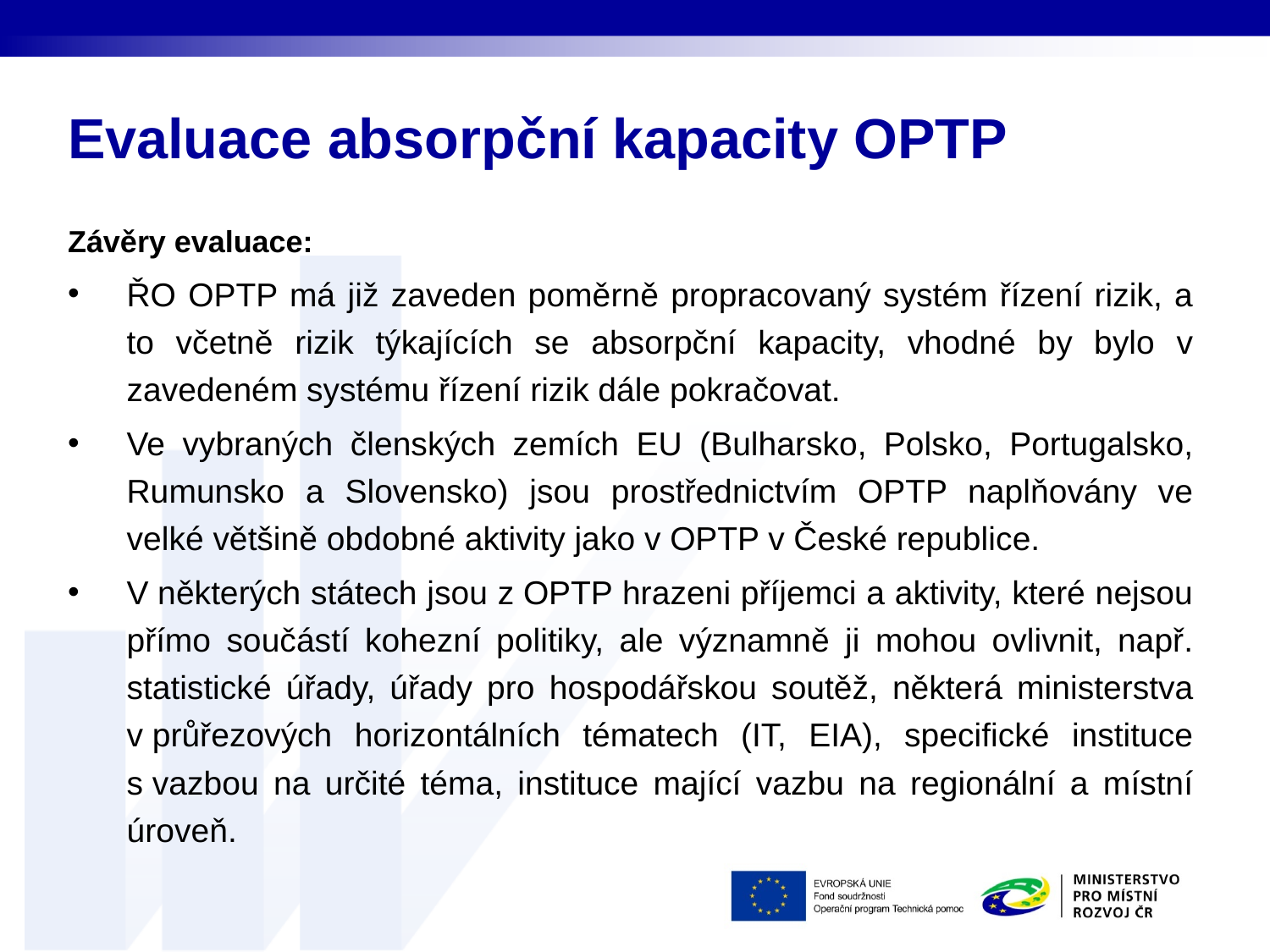

# Evaluace absorpční kapacity OPTP
Závěry evaluace:
ŘO OPTP má již zaveden poměrně propracovaný systém řízení rizik, a to včetně rizik týkajících se absorpční kapacity, vhodné by bylo v zavedeném systému řízení rizik dále pokračovat.
Ve vybraných členských zemích EU (Bulharsko, Polsko, Portugalsko, Rumunsko a Slovensko) jsou prostřednictvím OPTP naplňovány ve velké většině obdobné aktivity jako v OPTP v České republice.
V některých státech jsou z OPTP hrazeni příjemci a aktivity, které nejsou přímo součástí kohezní politiky, ale významně ji mohou ovlivnit, např. statistické úřady, úřady pro hospodářskou soutěž, některá ministerstva v průřezových horizontálních tématech (IT, EIA), specifické instituce s vazbou na určité téma, instituce mající vazbu na regionální a místní úroveň.